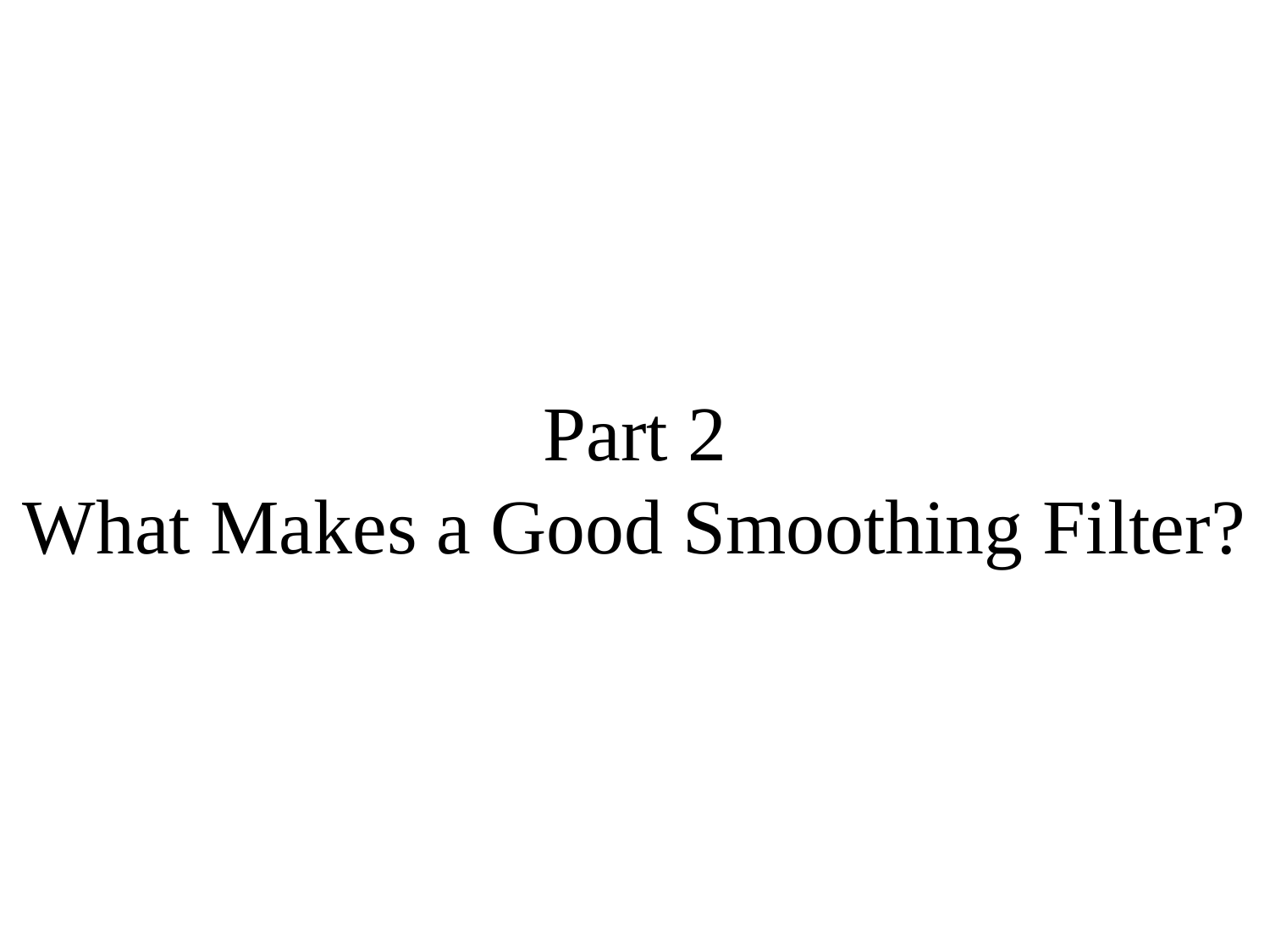

# Part 2 What Makes a Good Smoothing Filter?